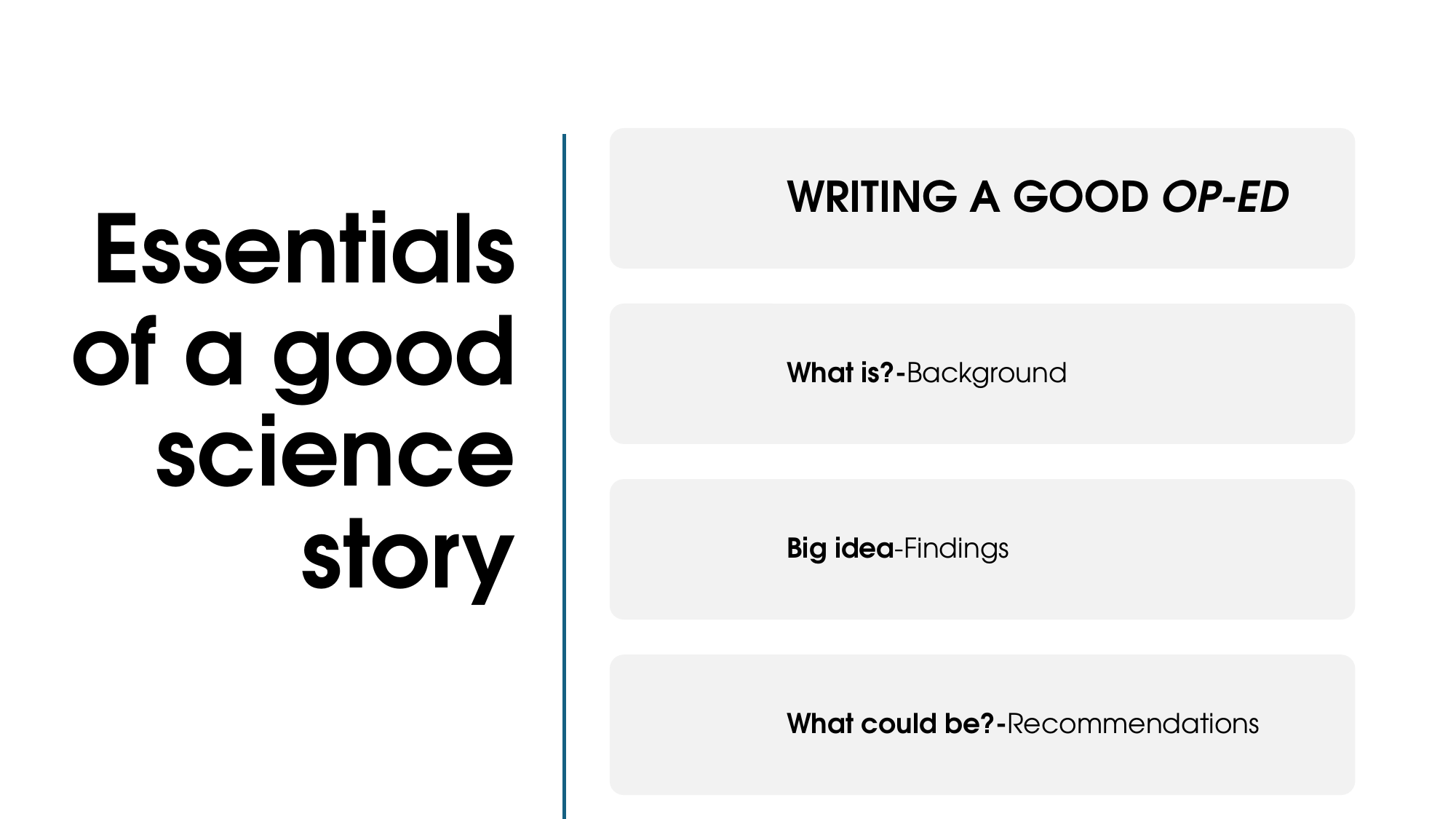

# Essentials of a good science story
WRITING A GOOD OP-ED
What is?-Background
Big idea-Findings
What could be?-Recommendations